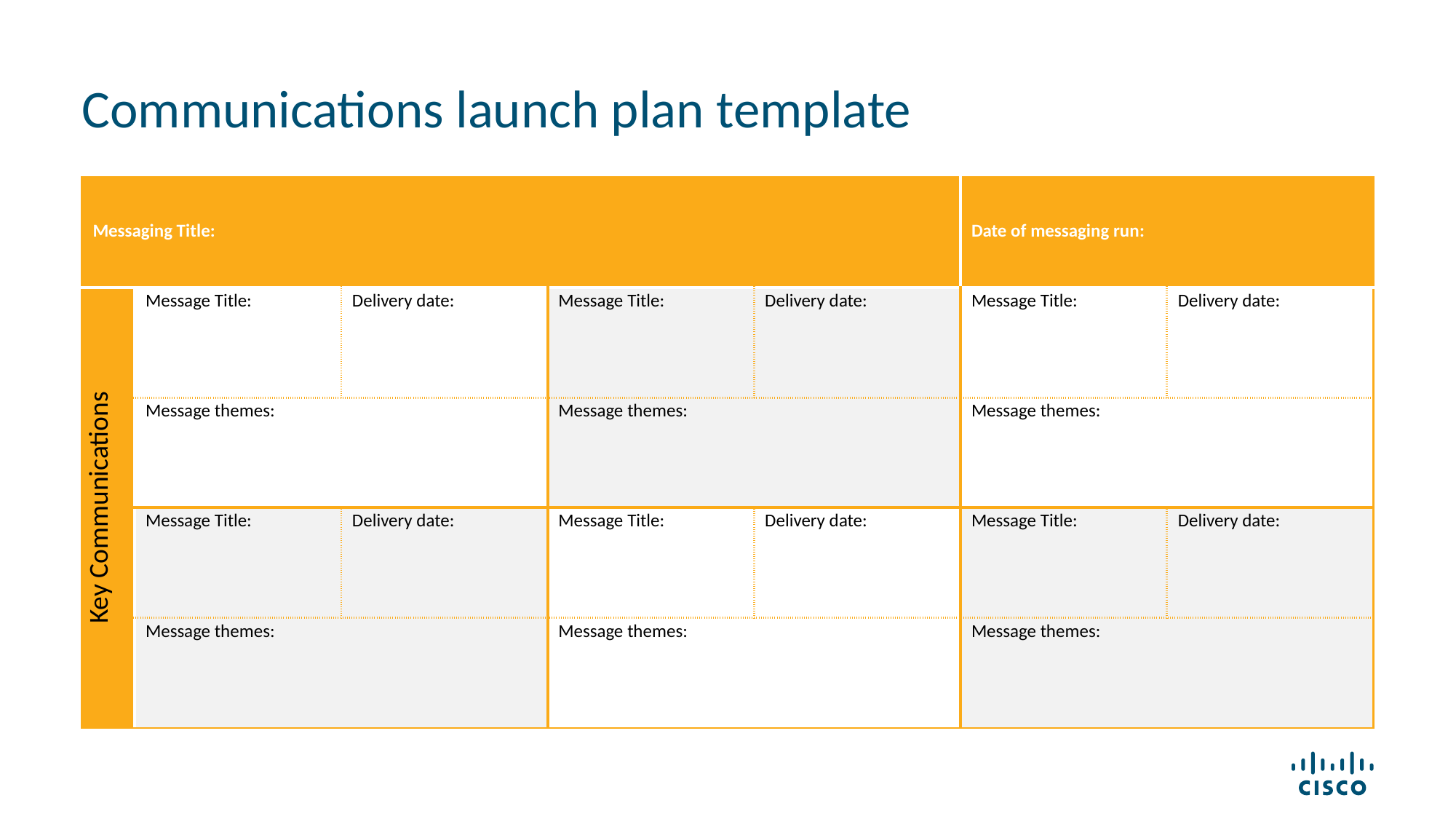

Communications launch plan template
| Messaging Title: |  |  |  |  | Date of messaging run: |  |
| --- | --- | --- | --- | --- | --- | --- |
| Key Communications | Message Title: | Delivery date: | Message Title: | Delivery date: | Message Title: | Delivery date: |
|  | Message themes: |  | Message themes: |  | Message themes: |  |
|  | Message Title: | Delivery date: | Message Title: | Delivery date: | Message Title: | Delivery date: |
|  | Message themes: |  | Message themes: |  | Message themes: |  |